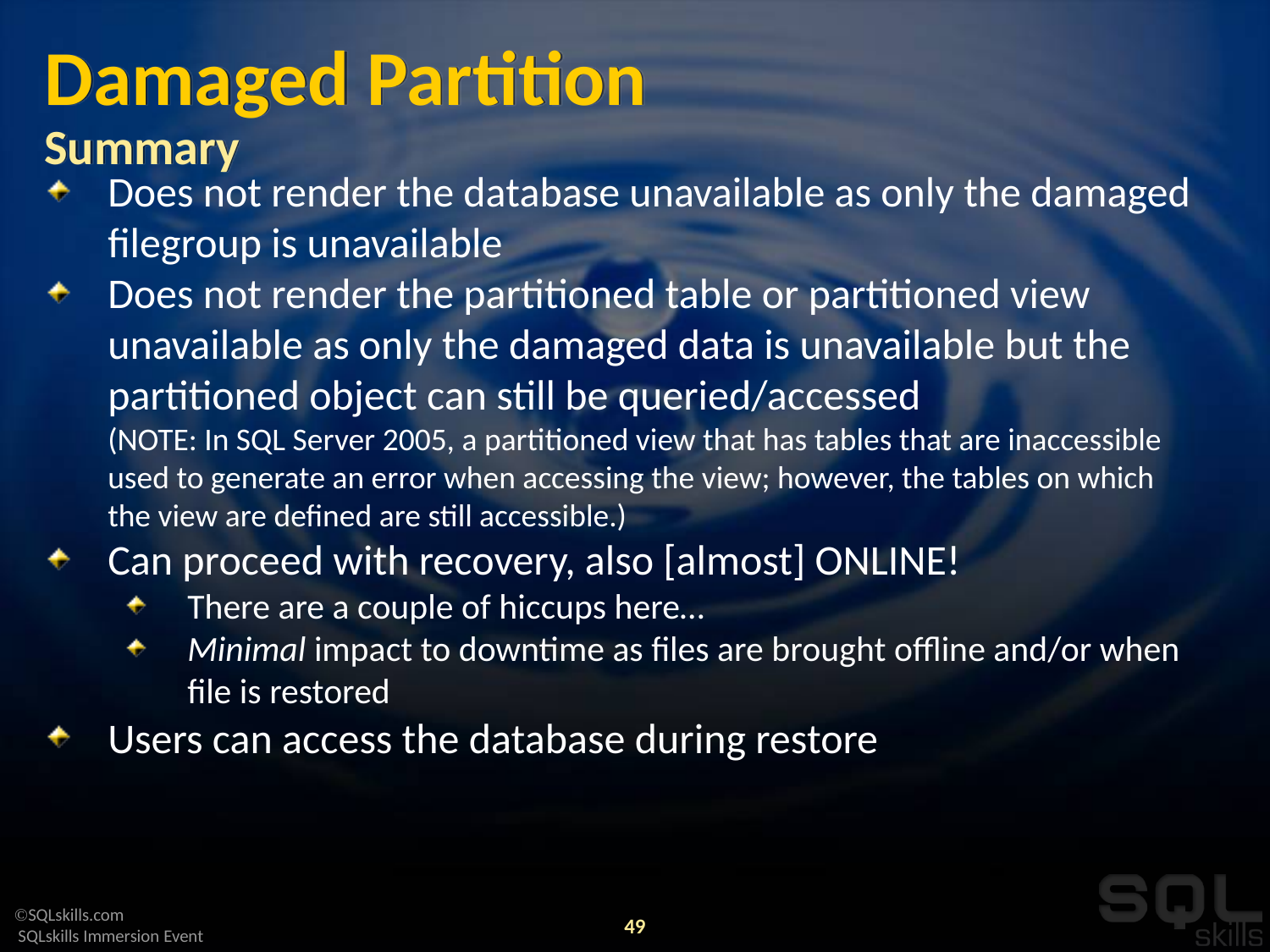

# Damaged Partition Summary
Does not render the database unavailable as only the damaged filegroup is unavailable
Does not render the partitioned table or partitioned view unavailable as only the damaged data is unavailable but the partitioned object can still be queried/accessed
(NOTE: In SQL Server 2005, a partitioned view that has tables that are inaccessible used to generate an error when accessing the view; however, the tables on which the view are defined are still accessible.)
Can proceed with recovery, also [almost] ONLINE!
There are a couple of hiccups here…
Minimal impact to downtime as files are brought offline and/or when file is restored
Users can access the database during restore
49